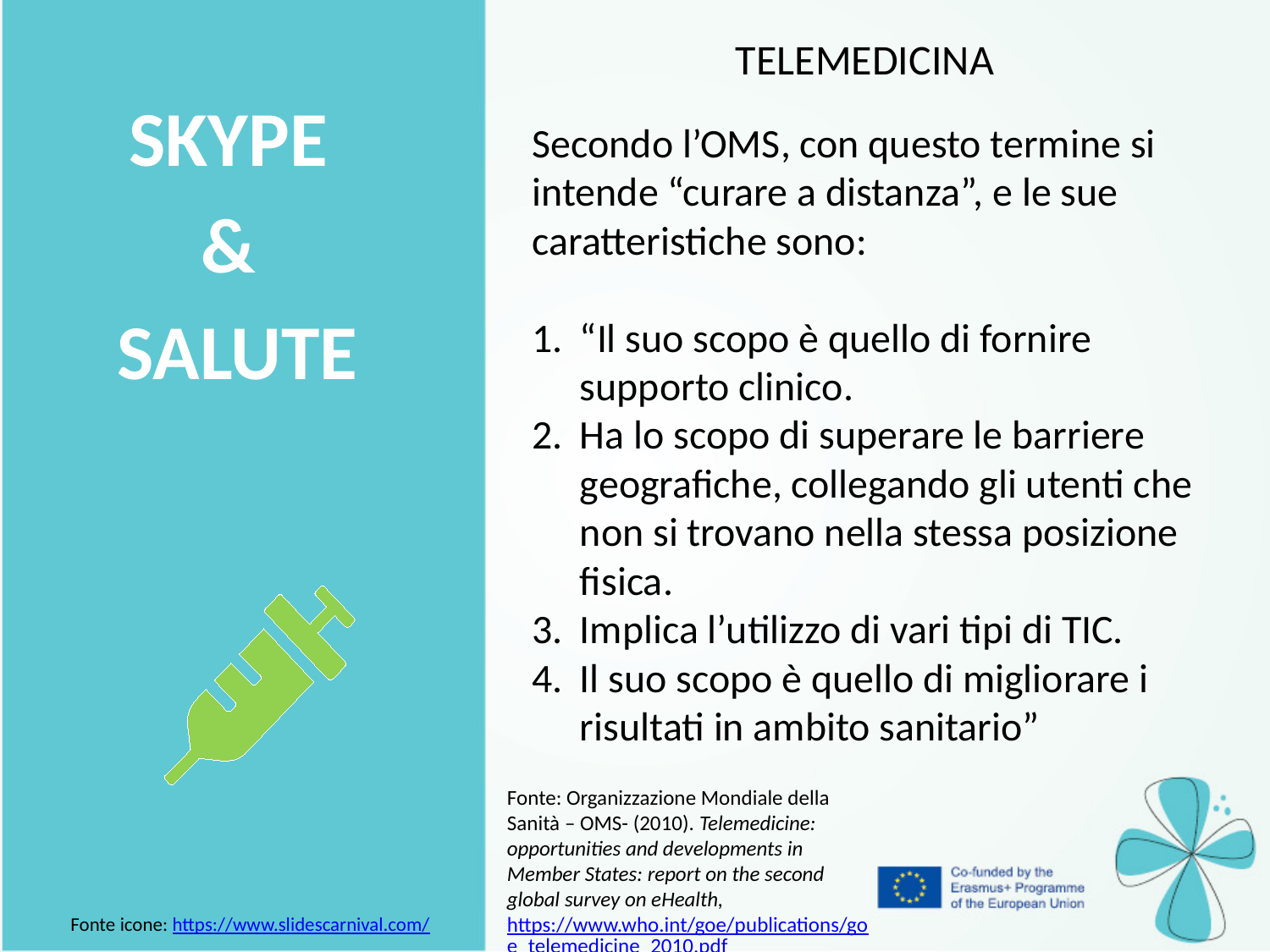

TELEMEDICINA

Secondo l’OMS, con questo termine si intende “curare a distanza”, e le sue caratteristiche sono:

“Il suo scopo è quello di fornire supporto clinico.
Ha lo scopo di superare le barriere geografiche, collegando gli utenti che non si trovano nella stessa posizione fisica.
Implica l’utilizzo di vari tipi di TIC.
Il suo scopo è quello di migliorare i risultati in ambito sanitario”

| SKYPE & SALUTE |
| --- |

Fonte: Organizzazione Mondiale della Sanità – OMS- (2010). Telemedicine: opportunities and developments in Member States: report on the second global survey on eHealth, https://www.who.int/goe/publications/goe_telemedicine_2010.pdf
Fonte icone: https://www.slidescarnival.com/